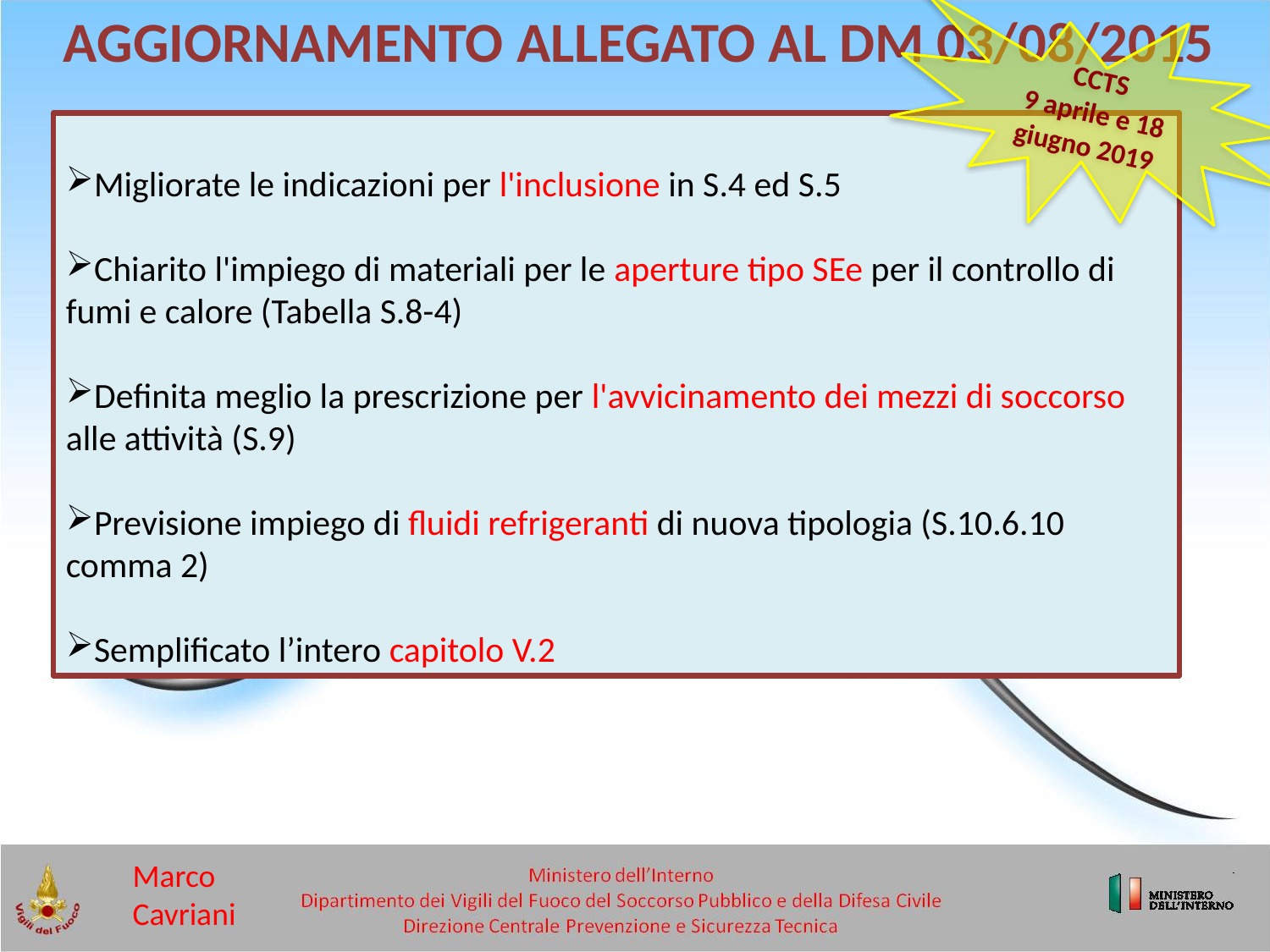

AGGIORNAMENTO ALLEGATO AL DM 03/08/2015
CCTS
9 aprile e 18 giugno 2019

Migliorate le indicazioni per l'inclusione in S.4 ed S.5

Chiarito l'impiego di materiali per le aperture tipo SEe per il controllo di fumi e calore (Tabella S.8-4)

Definita meglio la prescrizione per l'avvicinamento dei mezzi di soccorso alle attività (S.9)

Previsione impiego di fluidi refrigeranti di nuova tipologia (S.10.6.10 comma 2)

Semplificato l’intero capitolo V.2
Marco Cavriani